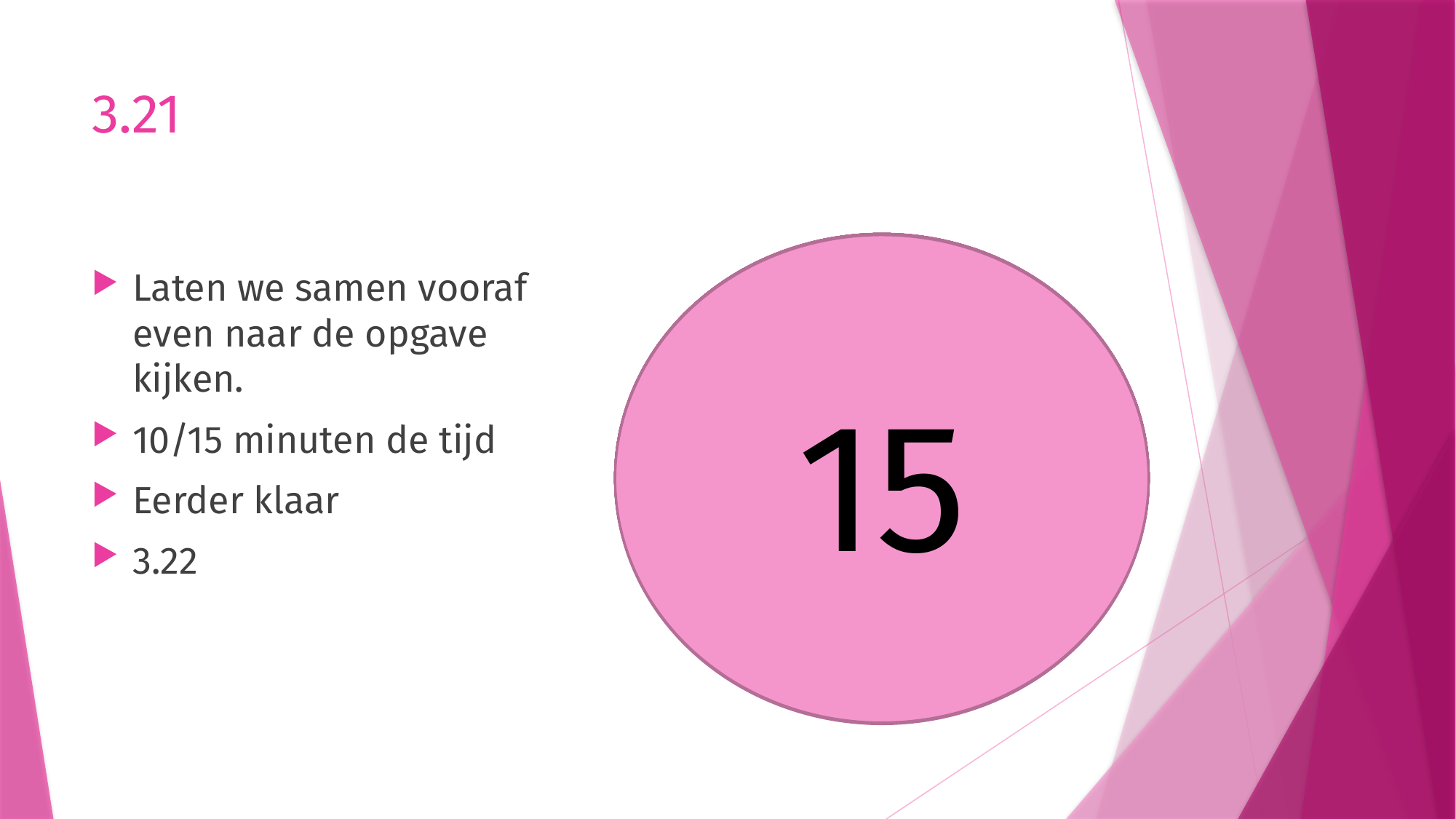

# 3.21
13
10
9
8
5
6
7
4
3
1
2
15
12
11
14
Laten we samen vooraf even naar de opgave kijken.
10/15 minuten de tijd
Eerder klaar
3.22